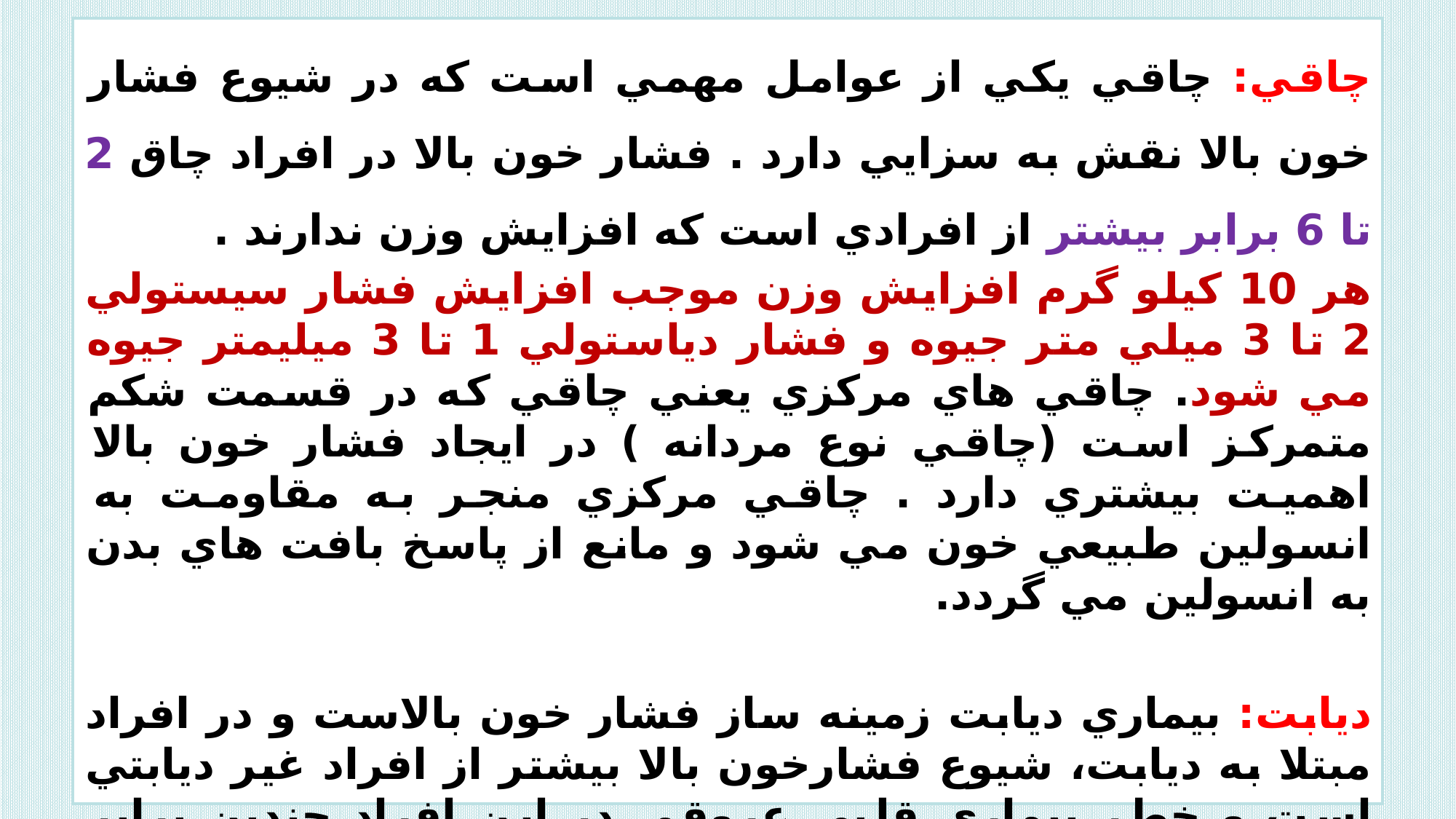

چاقي: چاقي يكي از عوامل مهمي است كه در شيوع فشار خون بالا نقش به سزايي دارد . فشار خون بالا در افراد چاق 2 تا 6 برابر بيشتر از افرادي است كه افزايش وزن ندارند .
هر 10 كيلو گرم افزايش وزن موجب افزايش فشار سيستولي 2 تا 3 ميلي متر جيوه و فشار دياستولي 1 تا 3 ميليمتر جيوه مي شود. چاقي هاي مركزي يعني چاقي كه در قسمت شكم متمركز است (چاقي نوع مردانه ) در ايجاد فشار خون بالا اهميت بيشتري دارد . چاقي مركزي منجر به مقاومت به انسولين طبيعي خون مي شود و مانع از پاسخ بافت هاي بدن به انسولين مي گردد.

ديابت: بيماري ديابت زمينه ساز فشار خون بالاست و در افراد مبتلا به ديابت، شيوع فشارخون بالا بيشتر از افراد غير ديابتي است و خطر بيماري قلبي عروقي در اين افراد چندين برابر مي باشد، بنابر اين كنترل فشارخون در افراد مبتلا به ديابت و تنظيم قند خون در افرادي كه مبتلا به فشار خون بالا هستند، اهميت زيادي در كاهش احتمال خطر بيماري هاي قلبي عروقي دارد.